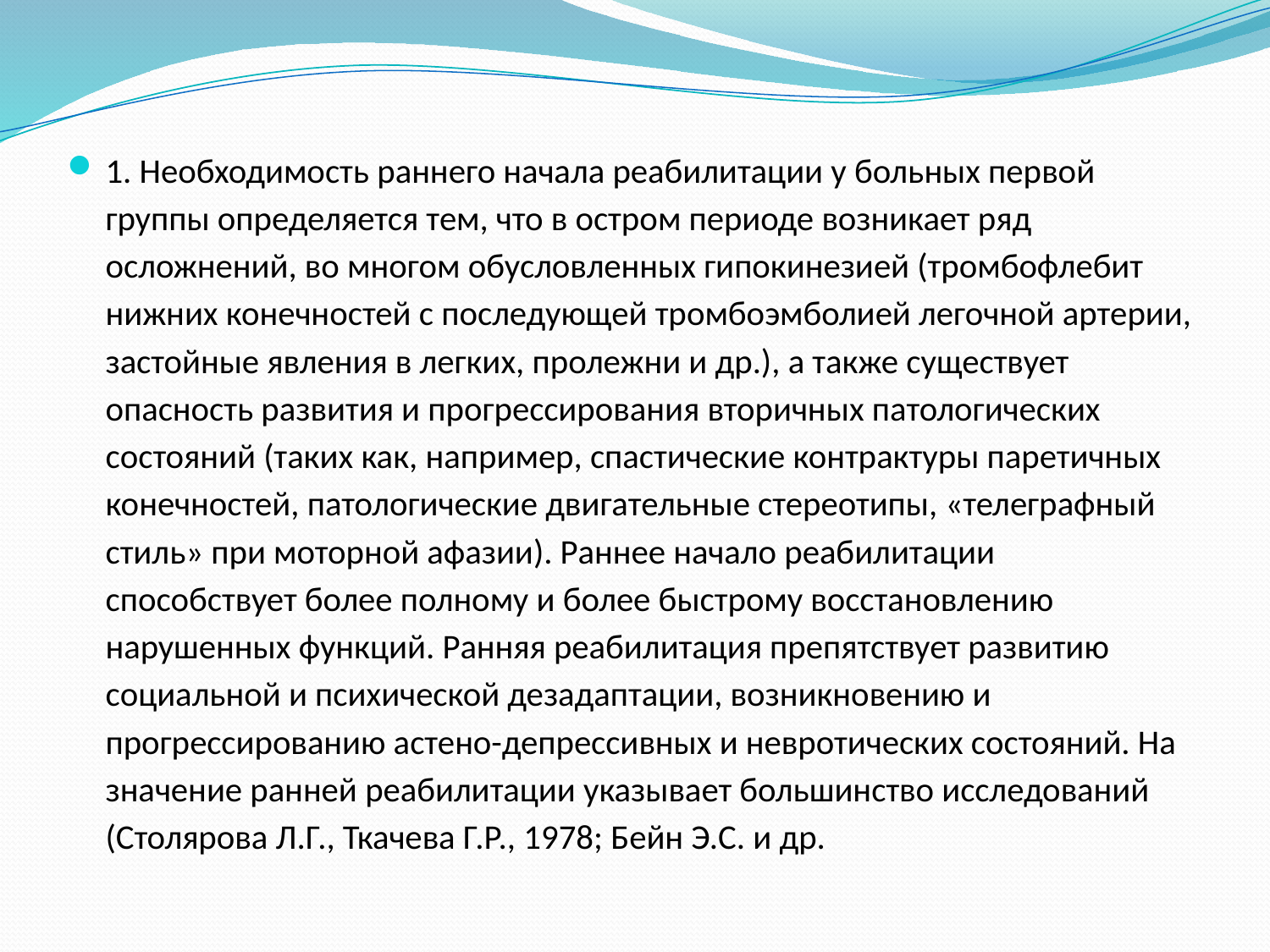

1. Необходимость раннего начала реабилитации у больных первой группы определяется тем, что в остром периоде возникает ряд осложнений, во многом обусловленных гипокинезией (тромбофлебит нижних конечностей с последующей тромбоэмболией легочной артерии, застойные явления в легких, пролежни и др.), а также существует опасность развития и прогрессирования вторичных патологических состояний (таких как, например, спастические контрактуры паретичных конечностей, патологические двигательные стереотипы, «телеграфный стиль» при моторной афазии). Раннее начало реабилитации способствует более полному и более быстрому восстановлению нарушенных функций. Ранняя реабилитация препятствует развитию социальной и психической дезадаптации, возникновению и прогрессированию астено-депрессивных и невротических состояний. На значение ранней реабилитации указывает большинство исследований (Столярова Л.Г., Ткачева Г.Р., 1978; Бейн Э.С. и др.